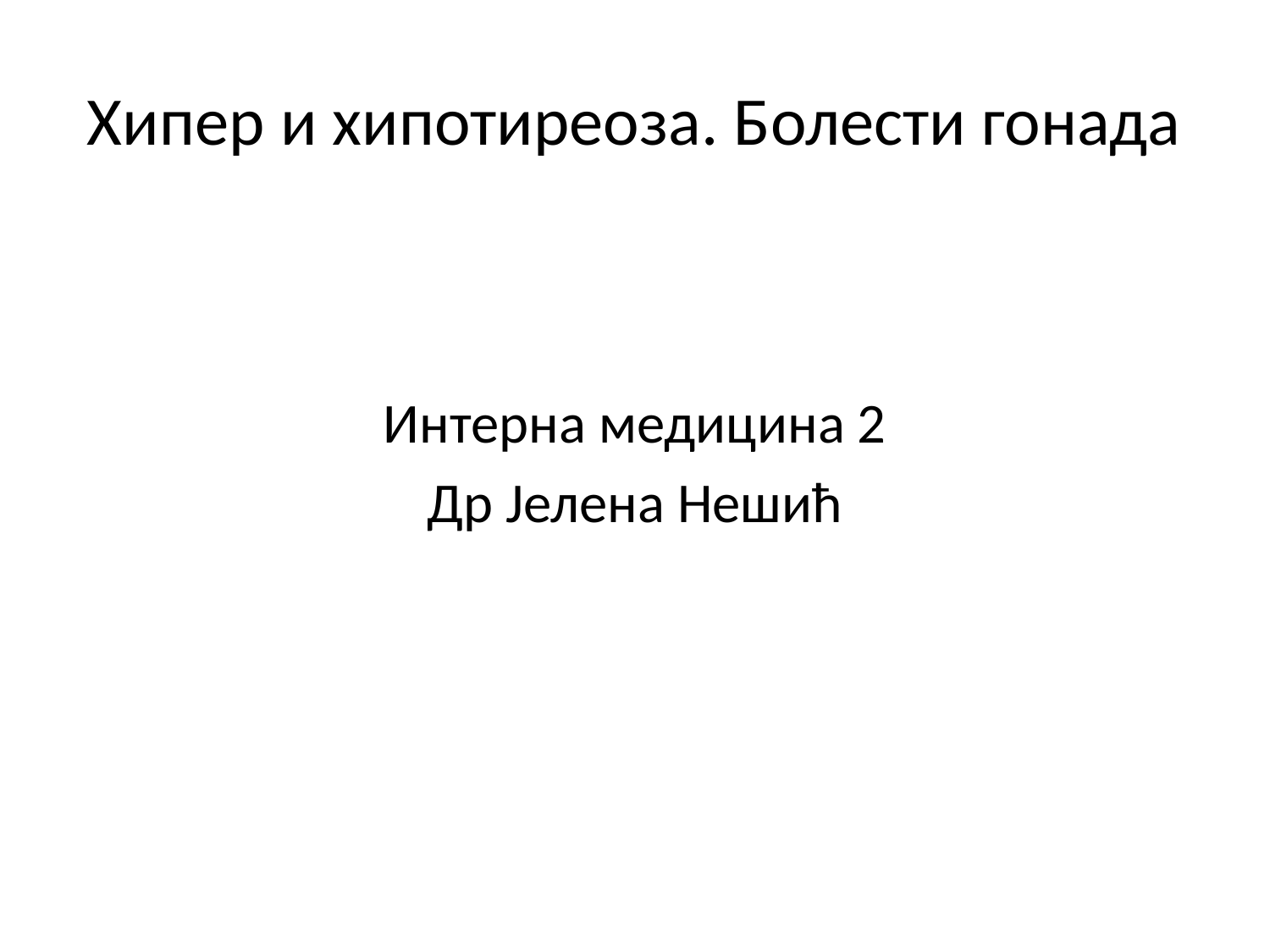

# Хипер и хипотиреоза. Болести гонада

Интерна медицина 2
Др Јелена Нешић